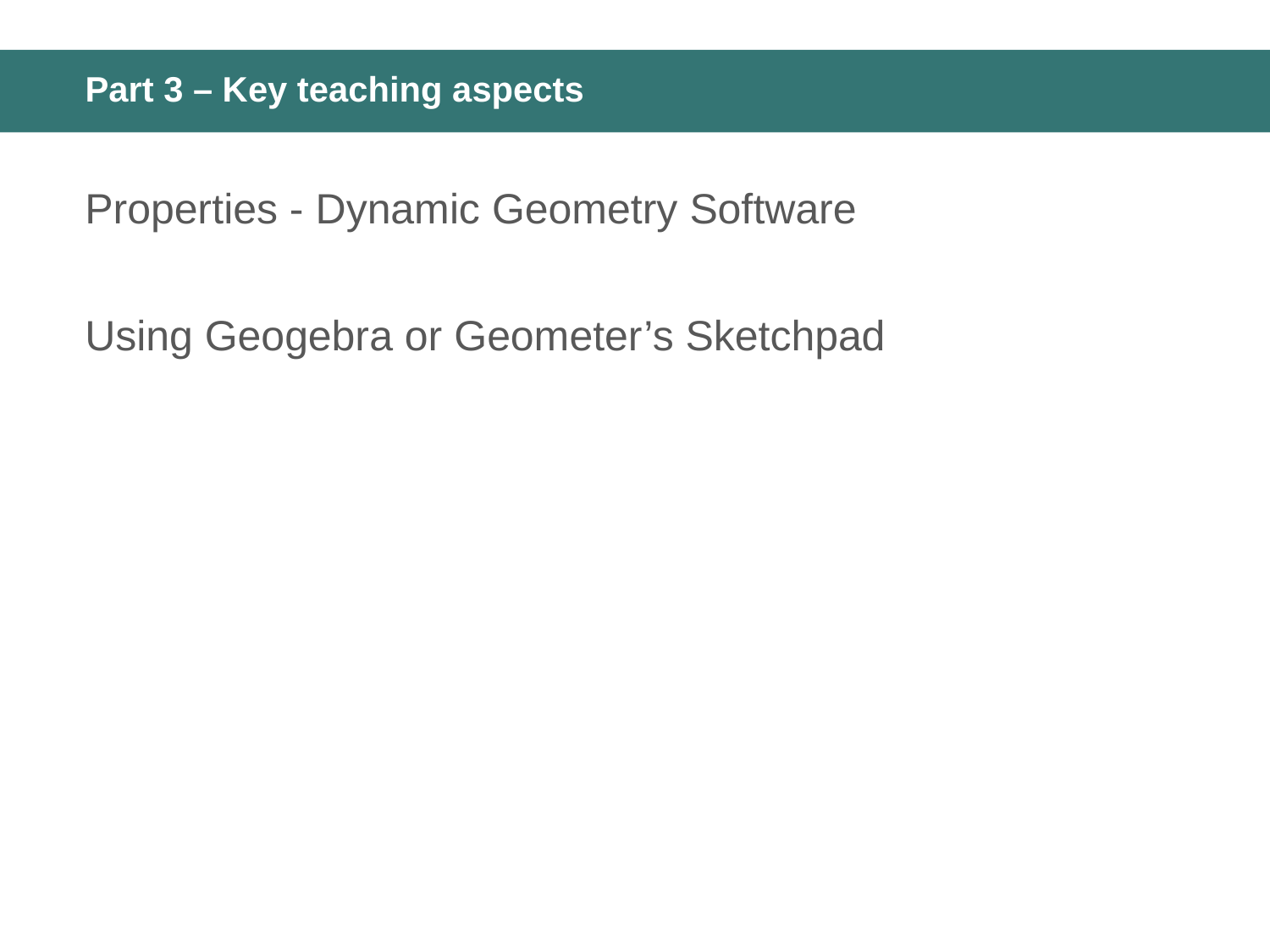

# Part 3 – Key teaching aspects
Properties - Dynamic Geometry Software

Using Geogebra or Geometer’s Sketchpad